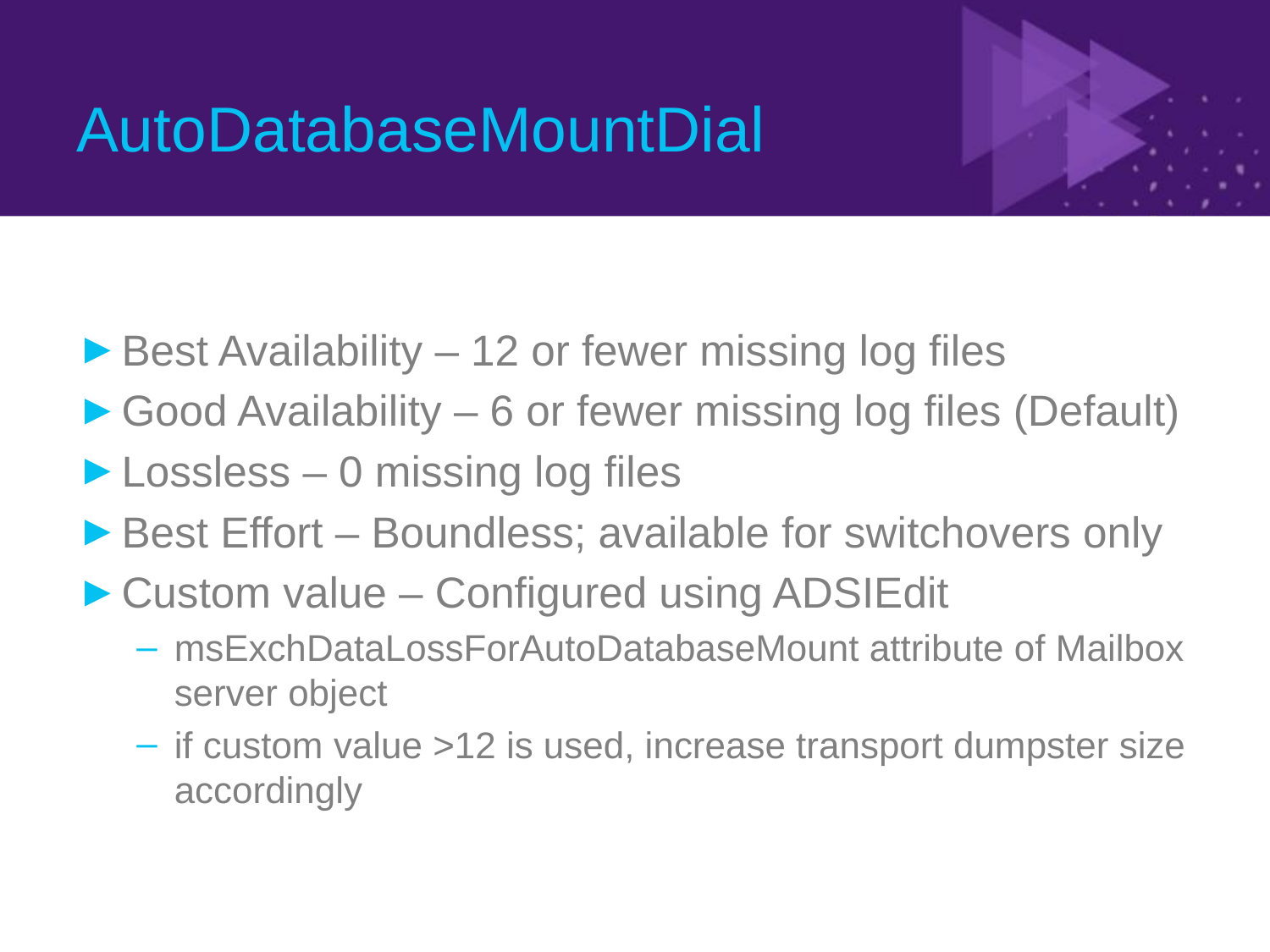

# AutoDatabaseMountDial
Best Availability – 12 or fewer missing log files
Good Availability – 6 or fewer missing log files (Default)
Lossless – 0 missing log files
Best Effort – Boundless; available for switchovers only
Custom value – Configured using ADSIEdit
msExchDataLossForAutoDatabaseMount attribute of Mailbox server object
if custom value >12 is used, increase transport dumpster size accordingly